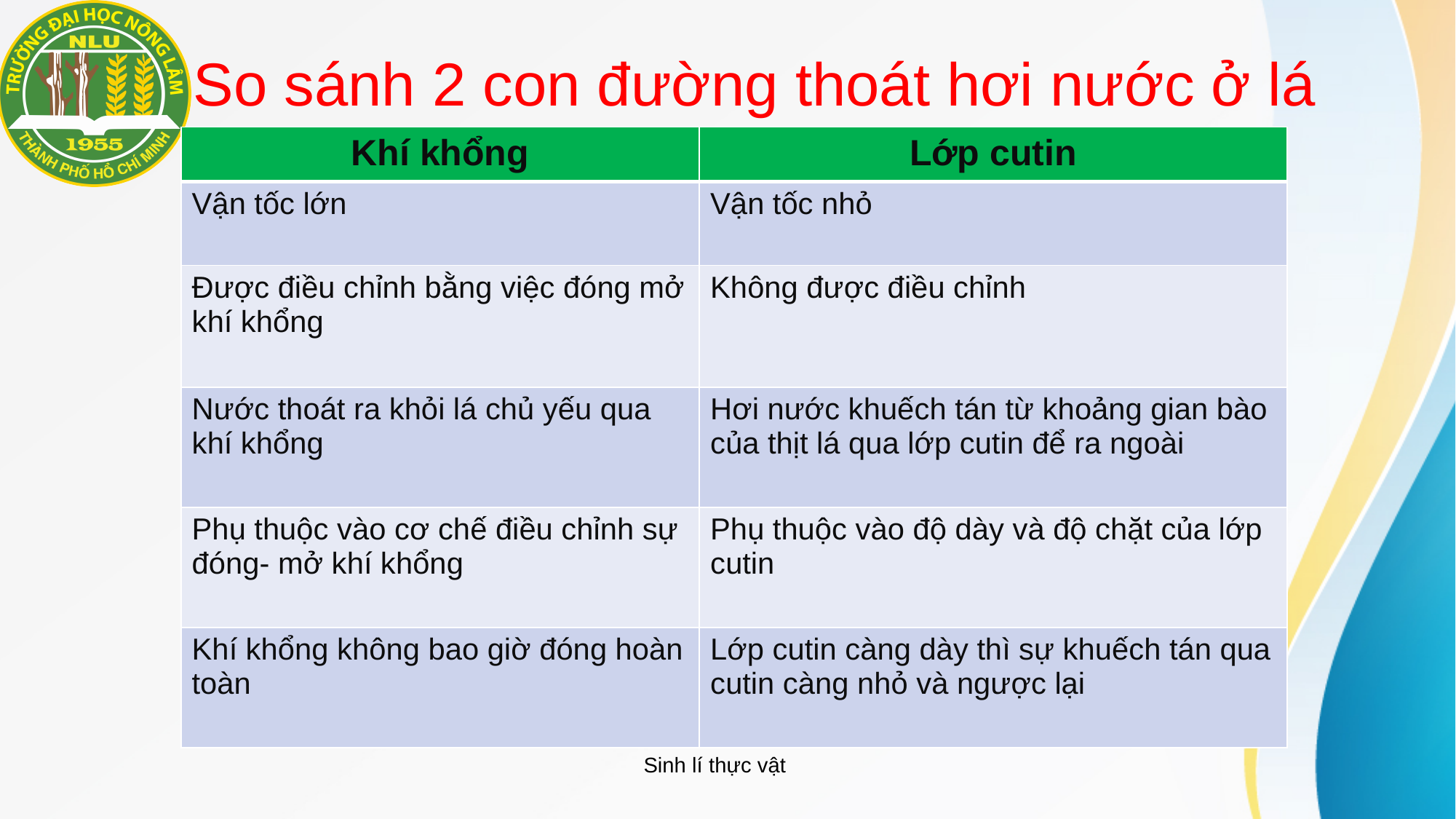

# So sánh 2 con đường thoát hơi nước ở lá
| Khí khổng | Lớp cutin |
| --- | --- |
| Vận tốc lớn | Vận tốc nhỏ |
| Được điều chỉnh bằng việc đóng mở khí khổng | Không được điều chỉnh |
| Nước thoát ra khỏi lá chủ yếu qua khí khổng | Hơi nước khuếch tán từ khoảng gian bào của thịt lá qua lớp cutin để ra ngoài |
| Phụ thuộc vào cơ chế điều chỉnh sự đóng- mở khí khổng | Phụ thuộc vào độ dày và độ chặt của lớp cutin |
| Khí khổng không bao giờ đóng hoàn toàn | Lớp cutin càng dày thì sự khuếch tán qua cutin càng nhỏ và ngược lại |

Sinh lí thực vật
27